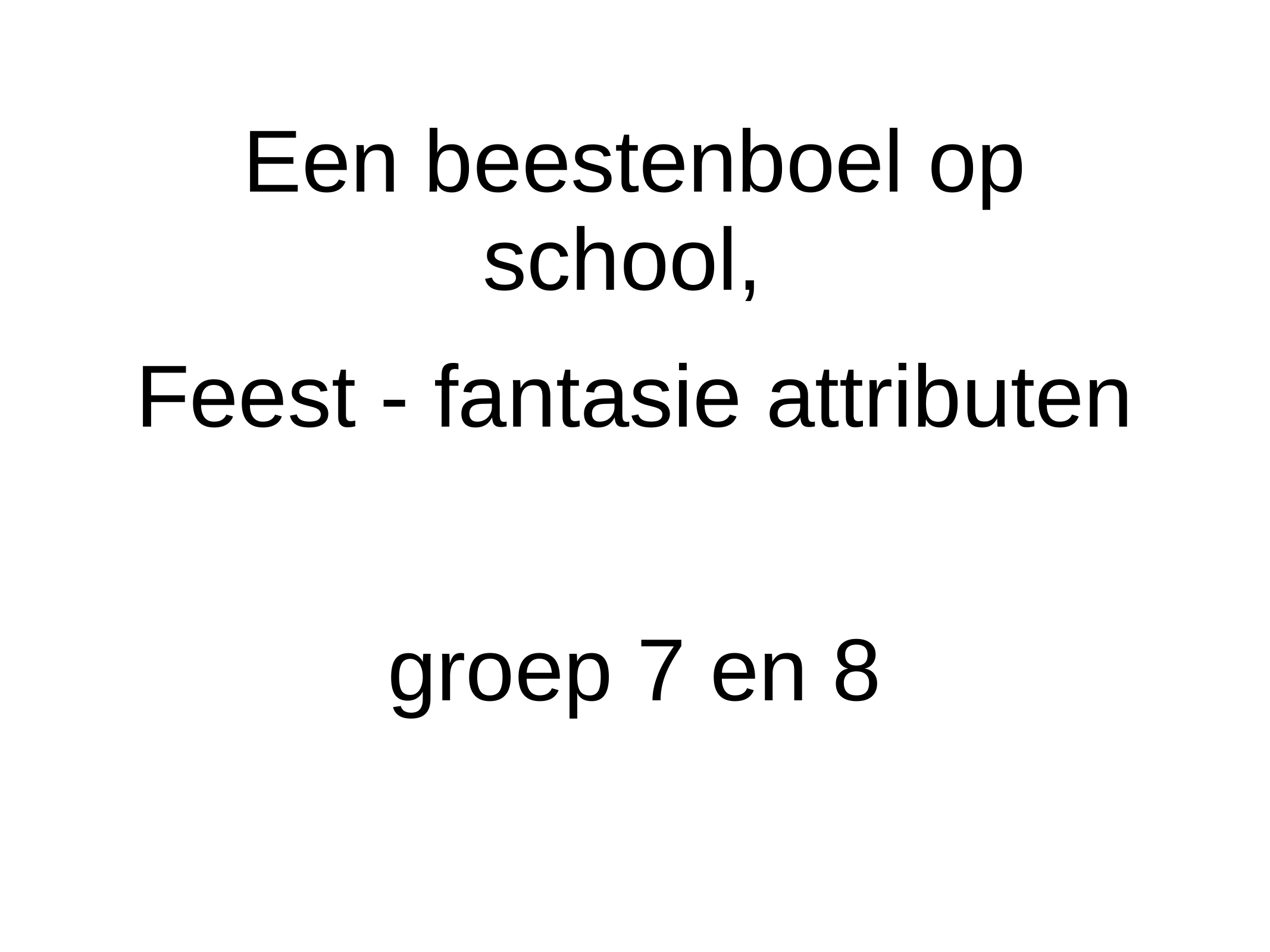

Een beestenboel op school,
Feest - fantasie attributen

groep 7 en 8